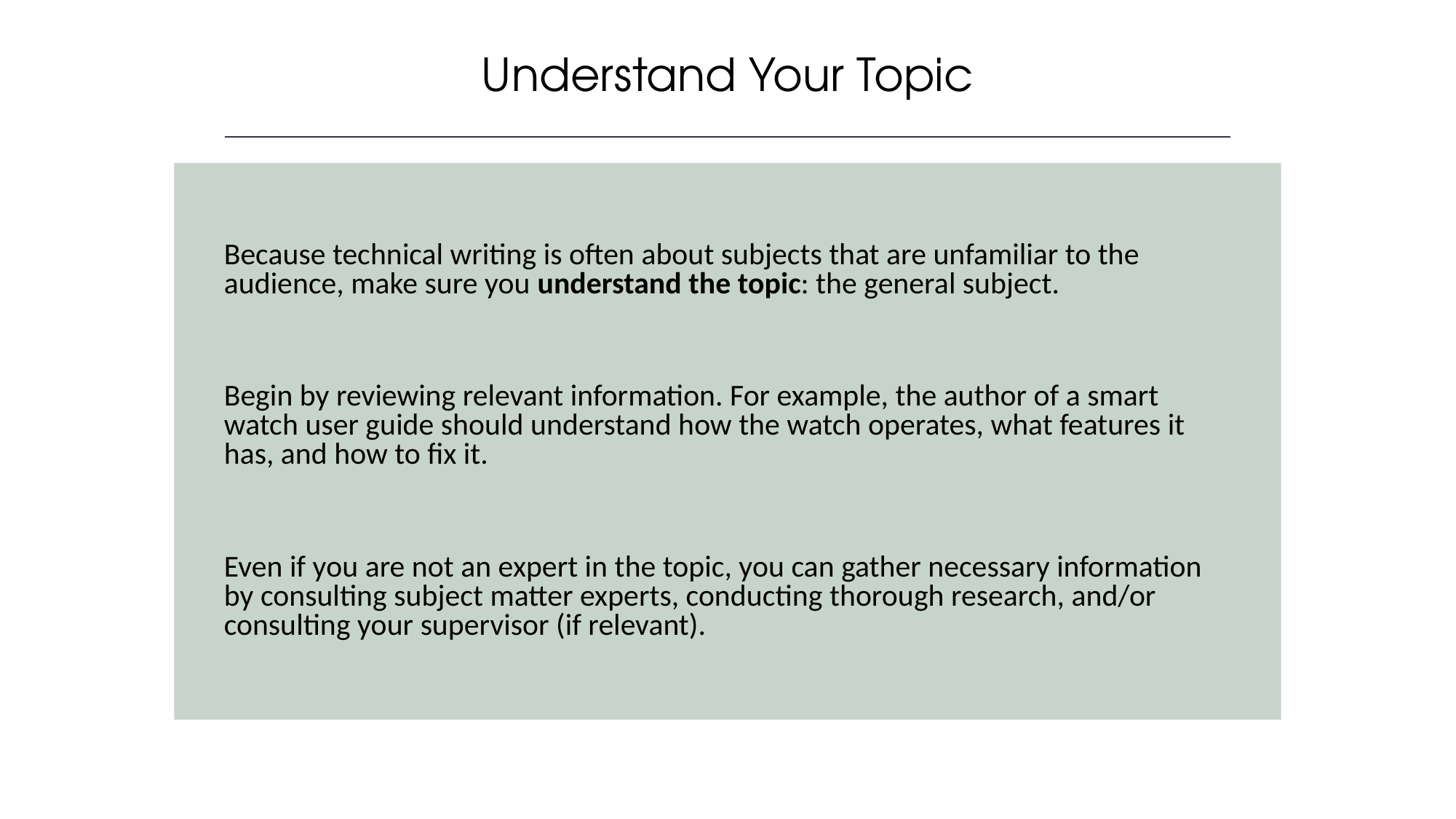

Understand Your Topic

Because technical writing is often about subjects that are unfamiliar to the audience, make sure you understand the topic: the general subject.

Begin by reviewing relevant information. For example, the author of a smart watch user guide should understand how the watch operates, what features it has, and how to fix it.

Even if you are not an expert in the topic, you can gather necessary information by consulting subject matter experts, conducting thorough research, and/or consulting your supervisor (if relevant).